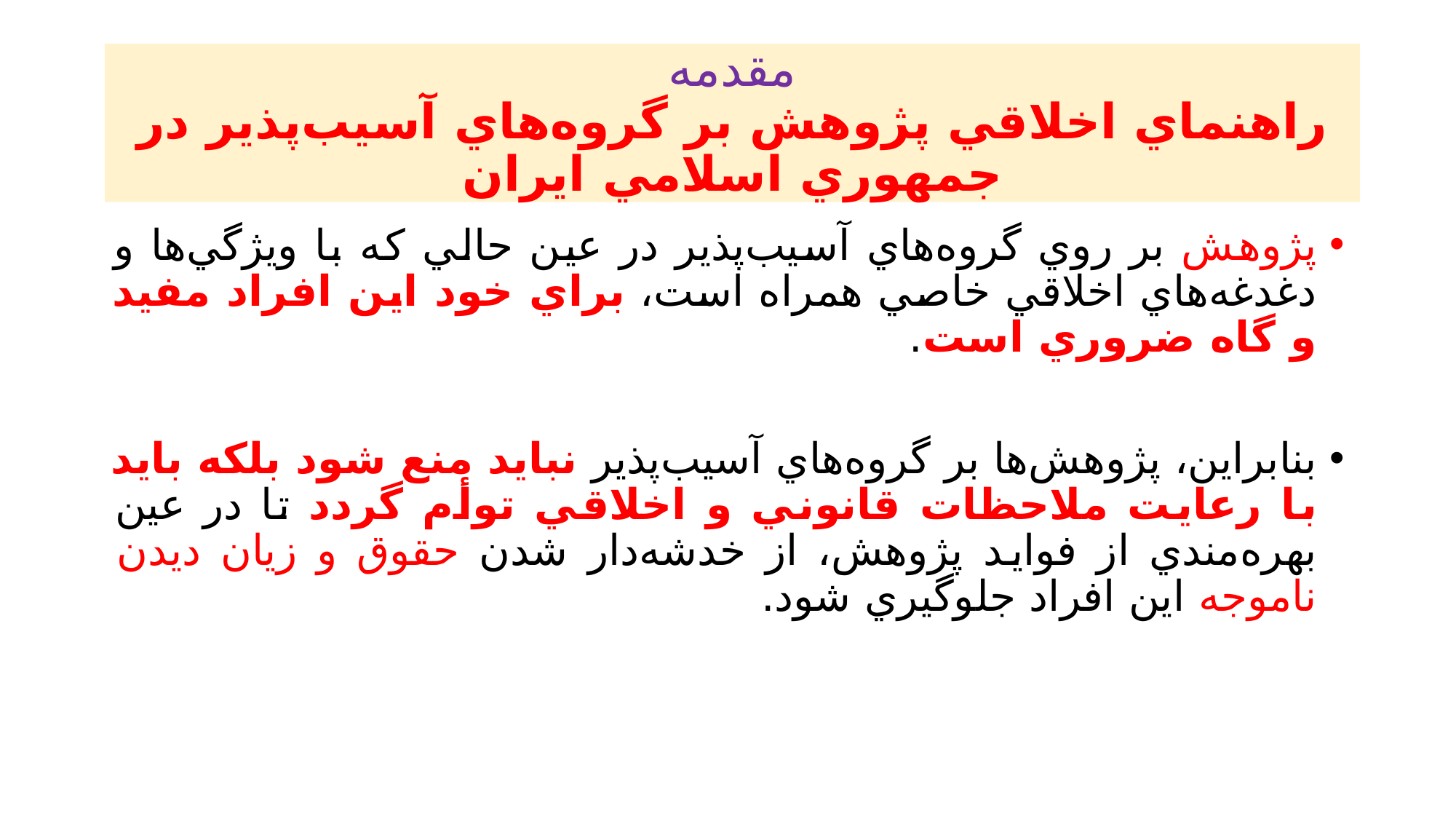

# مقدمه راهنماي اخلاقي پژوهش بر گروه‌هاي آسيب‌پذير در جمهوري اسلامي ايران
پژوهش بر روي گروه‌هاي آسيب‌پذير در عين حالي که با ويژگي‌ها و دغدغه‌هاي اخلاقي خاصي همراه است، براي خود اين افراد مفيد و گاه ضروري است.

بنابراين، پژوهش‌ها بر گروه‌هاي آسيب‌پذير نبايد منع شود بلکه بايد با رعايت ملاحظات قانوني و اخلاقي توأم گردد تا در عين بهره‌مندي از فوايد پژوهش، از خدشه‌دار شدن حقوق و زيان ديدن ناموجه اين افراد جلوگيري شود.